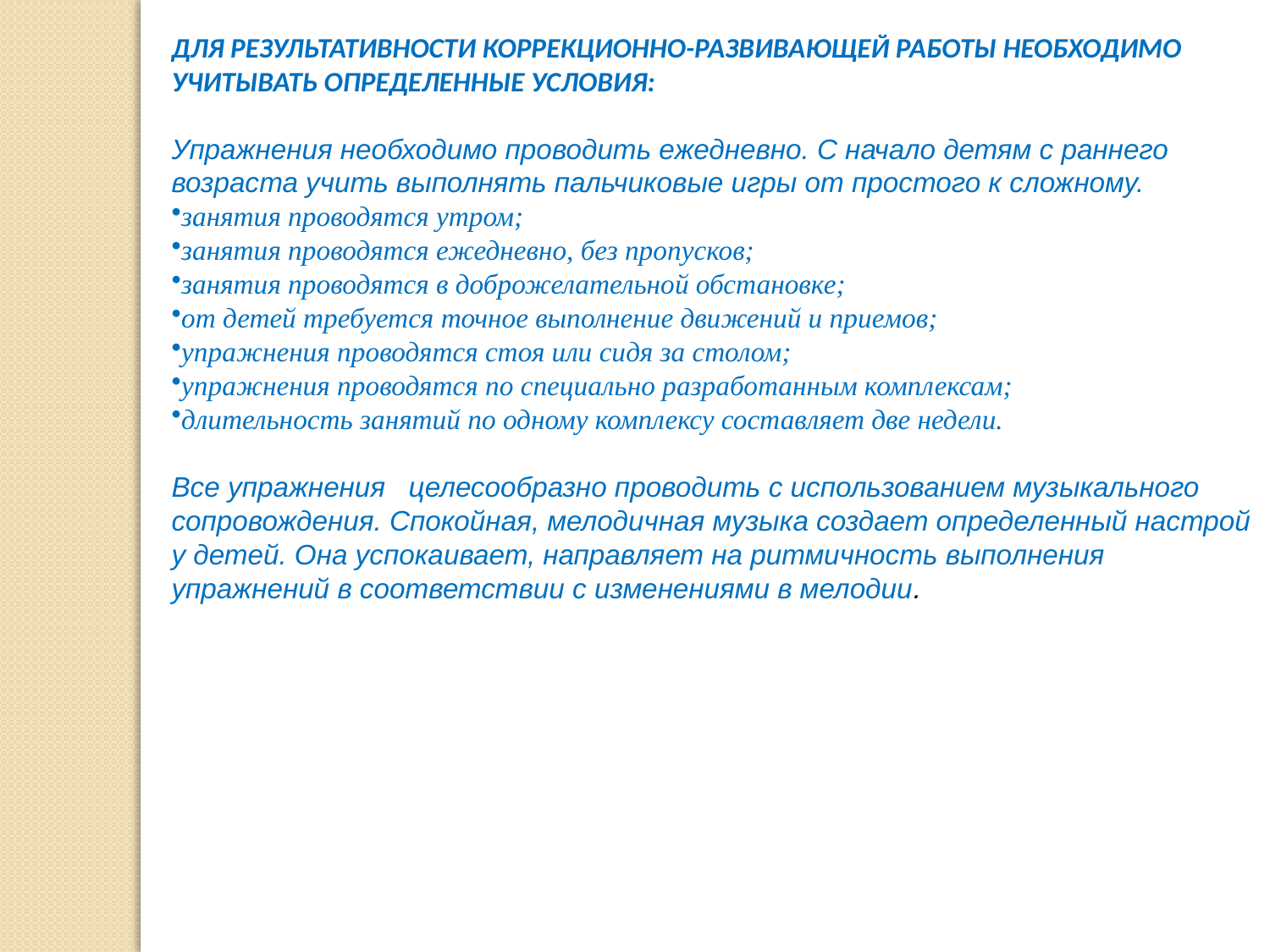

ДЛЯ РЕЗУЛЬТАТИВНОСТИ КОРРЕКЦИОННО-РАЗВИВАЮЩЕЙ РАБОТЫ НЕОБХОДИМО УЧИТЫВАТЬ ОПРЕДЕЛЕННЫЕ УСЛОВИЯ:

Упражнения необходимо проводить ежедневно. С начало детям с раннего возраста учить выполнять пальчиковые игры от простого к сложному.
занятия проводятся утром;
занятия проводятся ежедневно, без пропусков;
занятия проводятся в доброжелательной обстановке;
от детей требуется точное выполнение движений и приемов;
упражнения проводятся стоя или сидя за столом;
упражнения проводятся по специально разработанным комплексам;
длительность занятий по одному комплексу составляет две недели.

Все упражнения   целесообразно проводить с использованием музыкального сопровождения. Спокойная, мелодичная музыка создает определенный настрой у детей. Она успокаивает, направляет на ритмичность выполнения упражнений в соответствии с изменениями в мелодии.